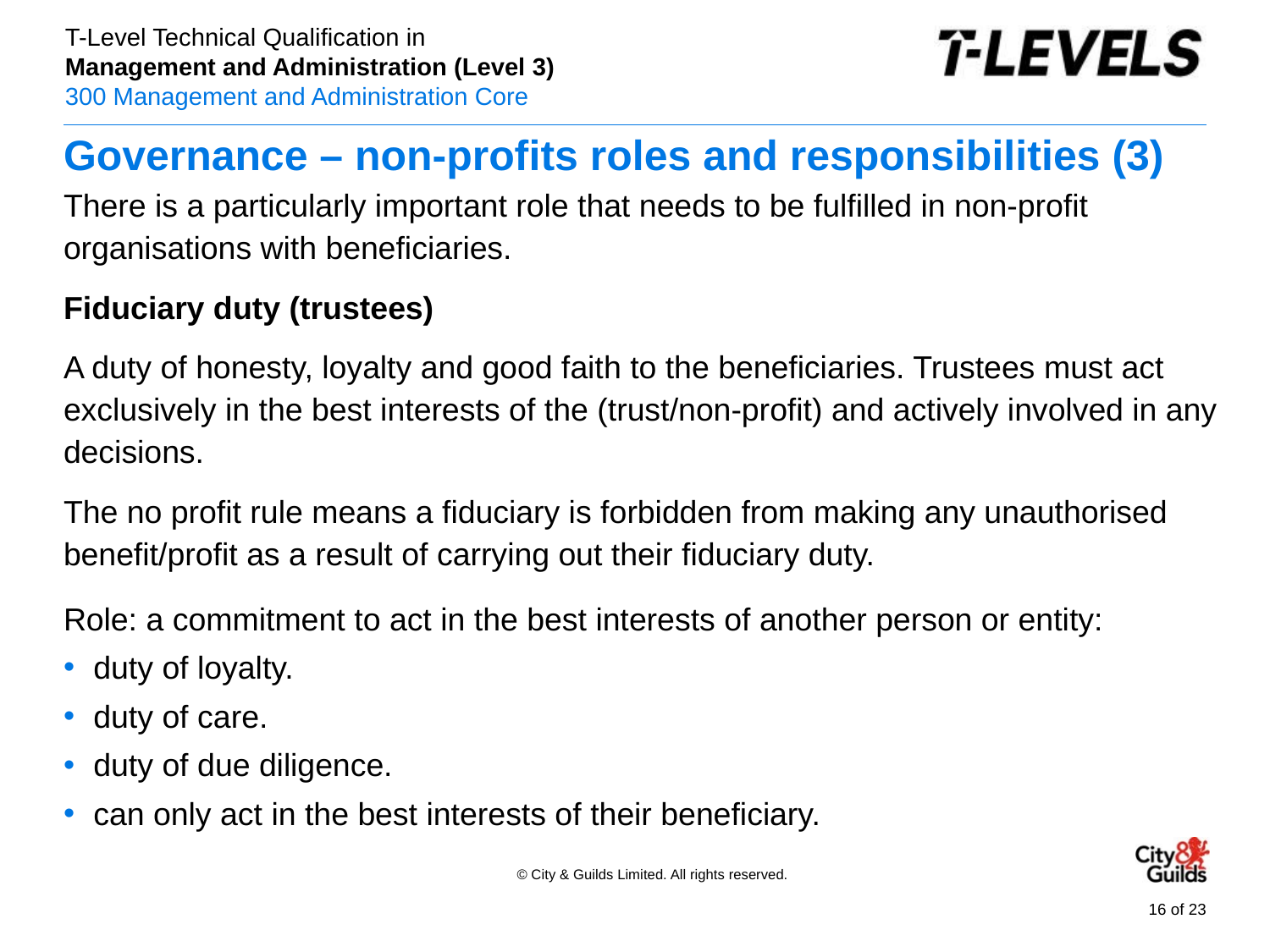

# Governance – non-profits roles and responsibilities (3)
There is a particularly important role that needs to be fulfilled in non-profit organisations with beneficiaries.
Fiduciary duty (trustees)
A duty of honesty, loyalty and good faith to the beneficiaries. Trustees must act exclusively in the best interests of the (trust/non-profit) and actively involved in any decisions.
The no profit rule means a fiduciary is forbidden from making any unauthorised benefit/profit as a result of carrying out their fiduciary duty.
Role: a commitment to act in the best interests of another person or entity:
duty of loyalty.
duty of care.
duty of due diligence.
can only act in the best interests of their beneficiary.